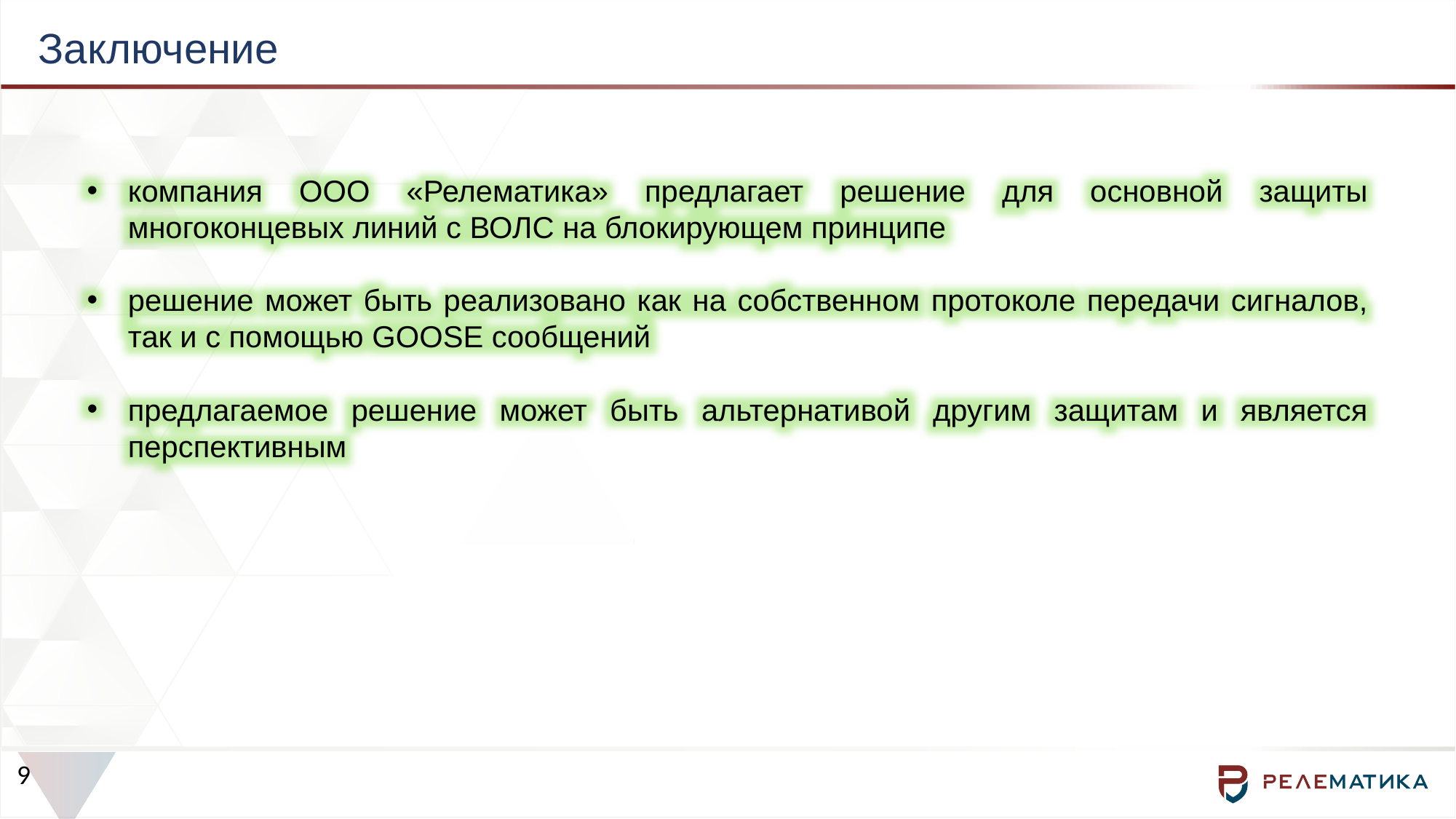

# Заключение

компания ООО «Релематика» предлагает решение для основной защиты многоконцевых линий с ВОЛС на блокирующем принципе

решение может быть реализовано как на собственном протоколе передачи сигналов, так и с помощью GOOSE сообщений

предлагаемое решение может быть альтернативой другим защитам и является перспективным